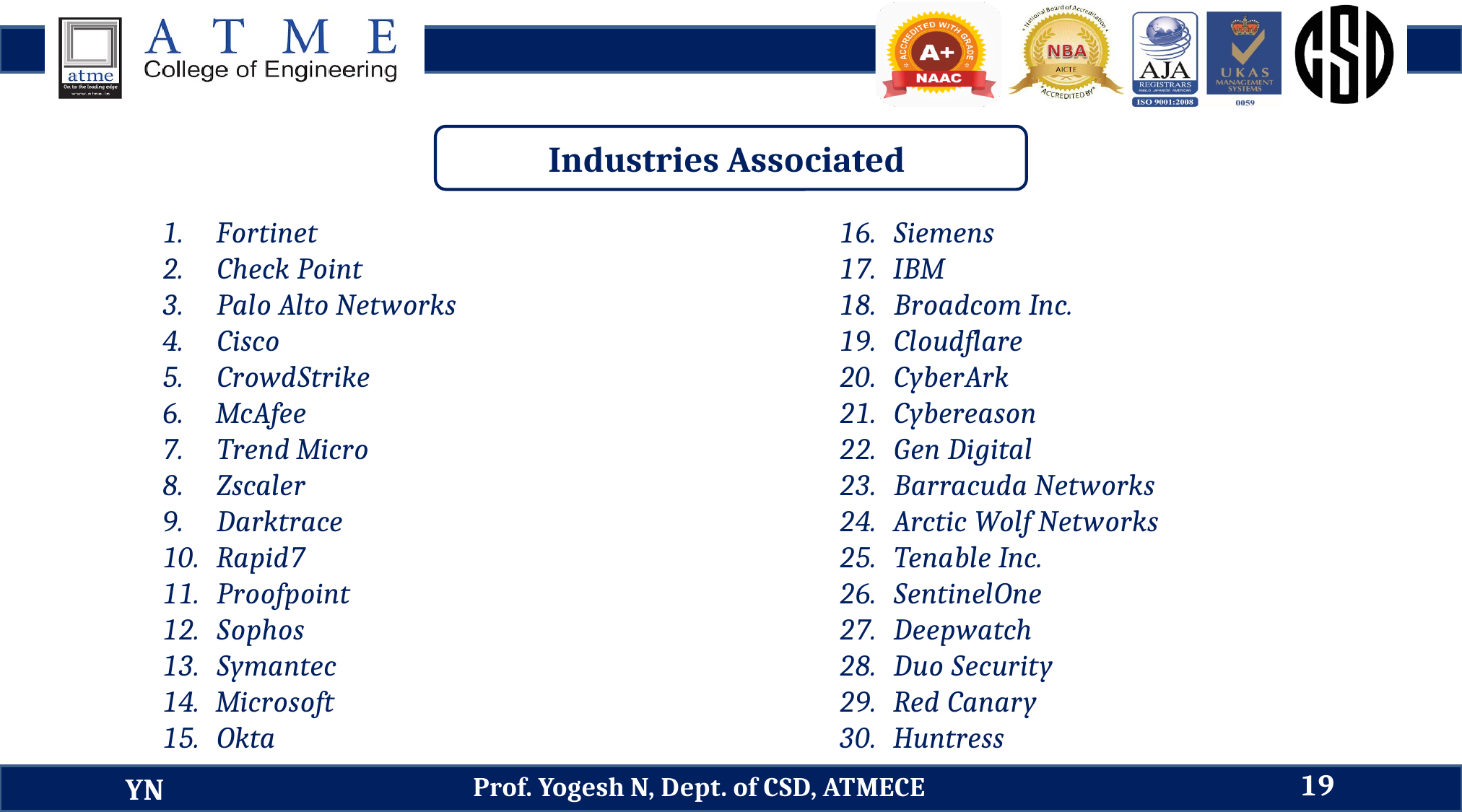

Industries Associated
Fortinet
Check Point
Palo Alto Networks
Cisco
CrowdStrike
McAfee
Trend Micro
Zscaler
Darktrace
Rapid7
Proofpoint
Sophos
Symantec
Microsoft
Okta
Siemens
IBM
Broadcom Inc.
Cloudflare
CyberArk
Cybereason
Gen Digital
Barracuda Networks
Arctic Wolf Networks
Tenable Inc.
SentinelOne
Deepwatch
Duo Security
Red Canary
Huntress
19
Prof. Yogesh N, Dept. of CSD, ATMECE
YN